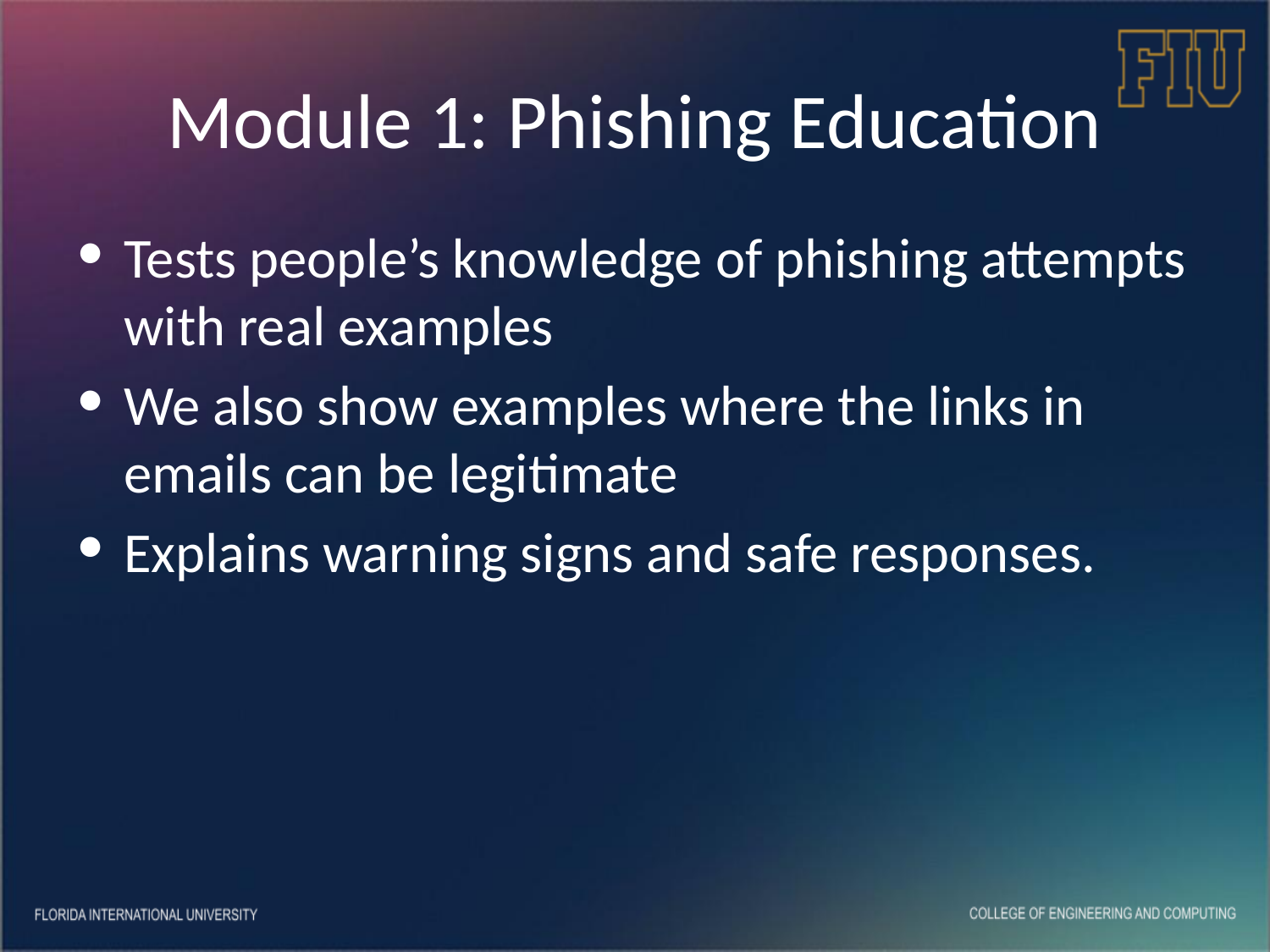

# Module 1: Phishing Education
Tests people’s knowledge of phishing attempts with real examples
We also show examples where the links in emails can be legitimate
Explains warning signs and safe responses.